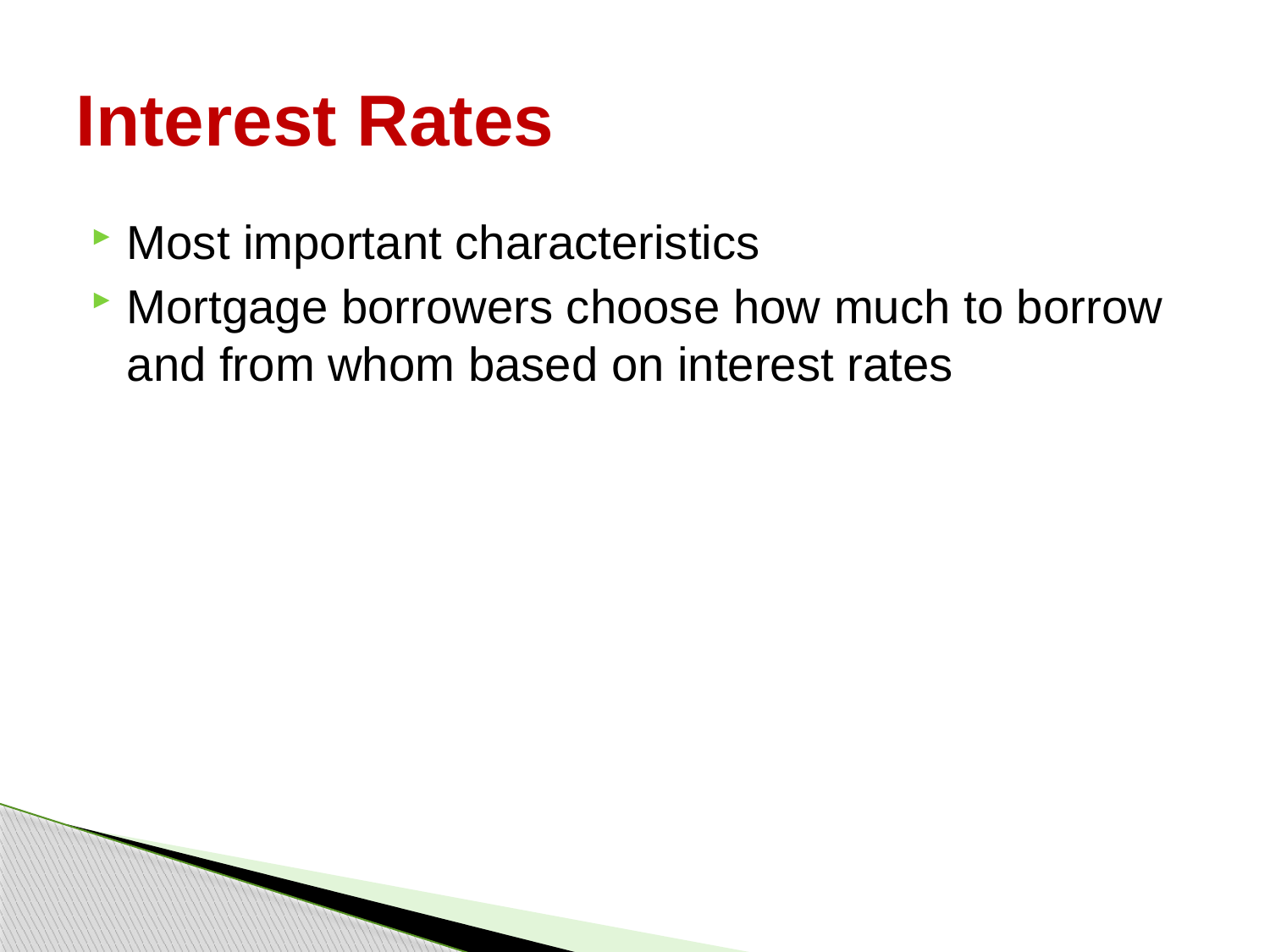

# Interest Rates
Most important characteristics
Mortgage borrowers choose how much to borrow and from whom based on interest rates